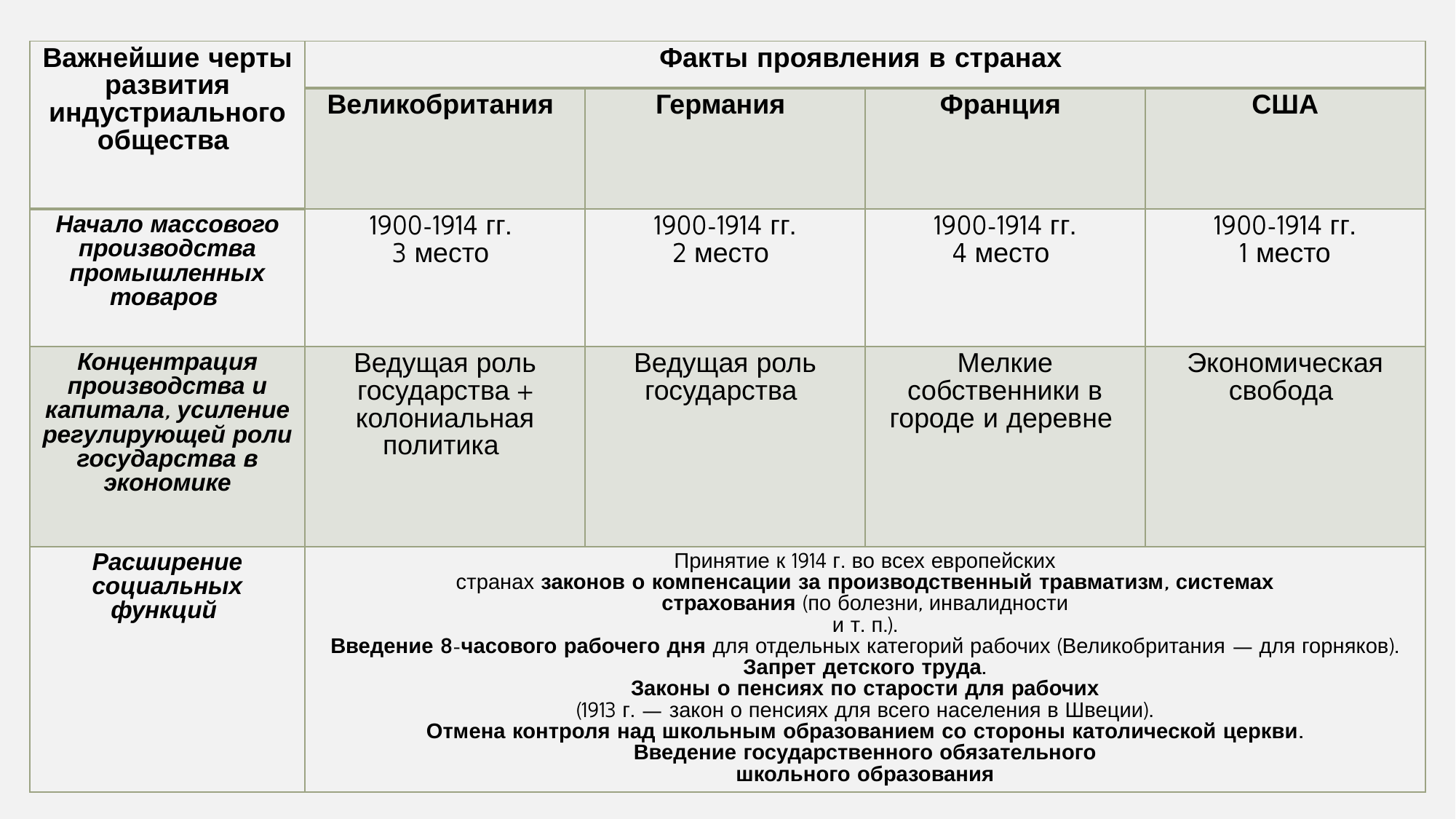

| Важнейшие черты развития индустриального общества | Факты проявления в странах |  |  |  |
| --- | --- | --- | --- | --- |
|  | Великобритания | Германия | Франция | США |
| Начало массового производства промышленных товаров | 1900-1914 гг. 3 место | 1900-1914 гг. 2 место | 1900-1914 гг. 4 место | 1900-1914 гг. 1 место |
| Концентрация производства и капитала, усиление регулирующей роли государства в экономике | Ведущая роль государства + колониальная политика | Ведущая роль государства | Мелкие собственники в городе и деревне | Экономическая свобода |
| Расширение социальных функций | Принятие к 1914 г. во всех европейских странах законов о компенсации за производственный травматизм, системах страхования (по болезни, инвалидности и т. п.). Введение 8-часового рабочего дня для отдельных категорий рабочих (Великобритания — для горняков). Запрет детского труда. Законы о пенсиях по старости для рабочих (1913 г. — закон о пенсиях для всего населения в Швеции). Отмена контроля над школьным образованием со стороны католической церкви. Введение государственного обязательного школьного образования |  |  |  |